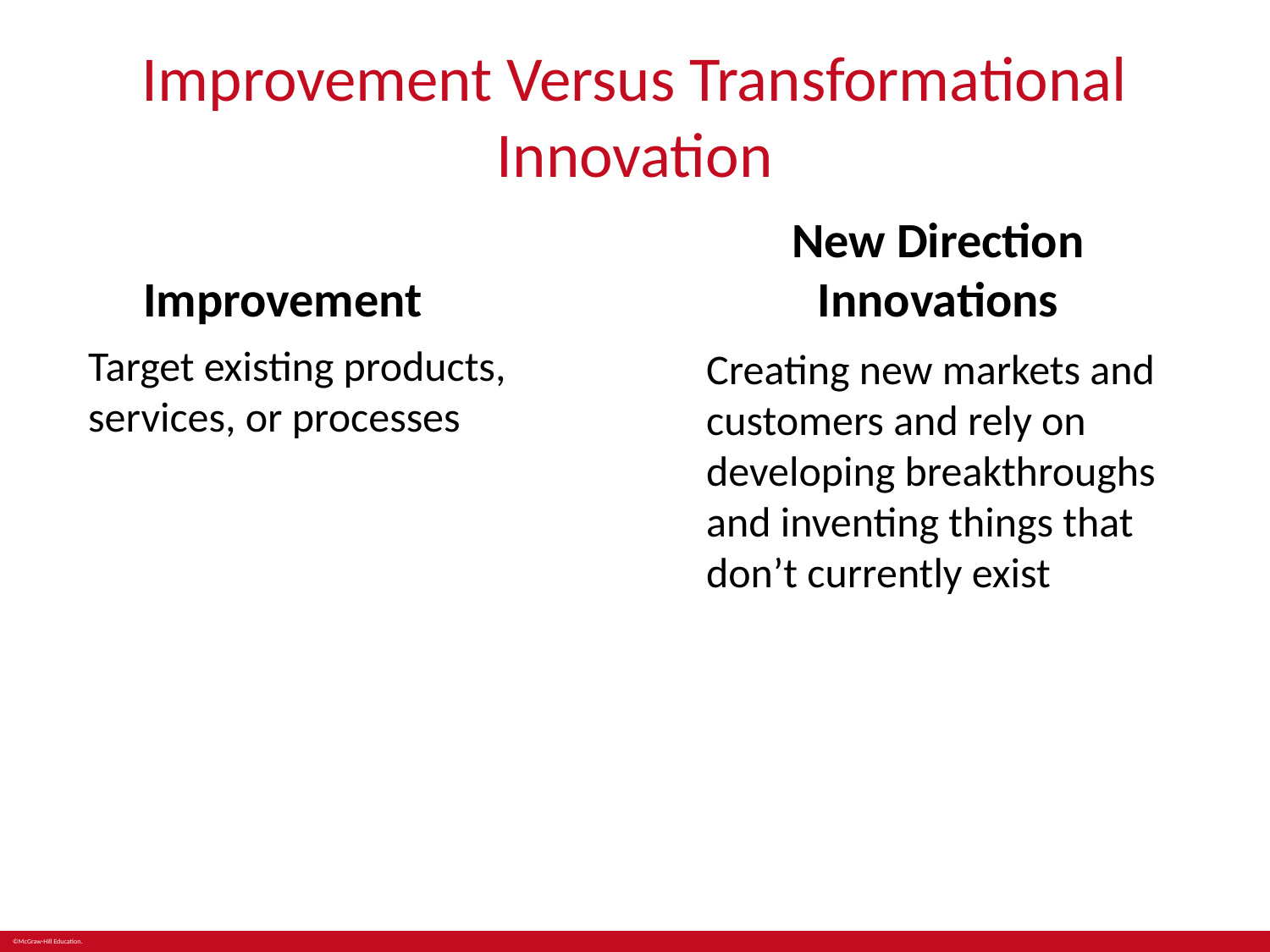

# Improvement Versus Transformational Innovation
Improvement
New Direction Innovations
Target existing products, services, or processes
Creating new markets and customers and rely on developing breakthroughs and inventing things that don’t currently exist